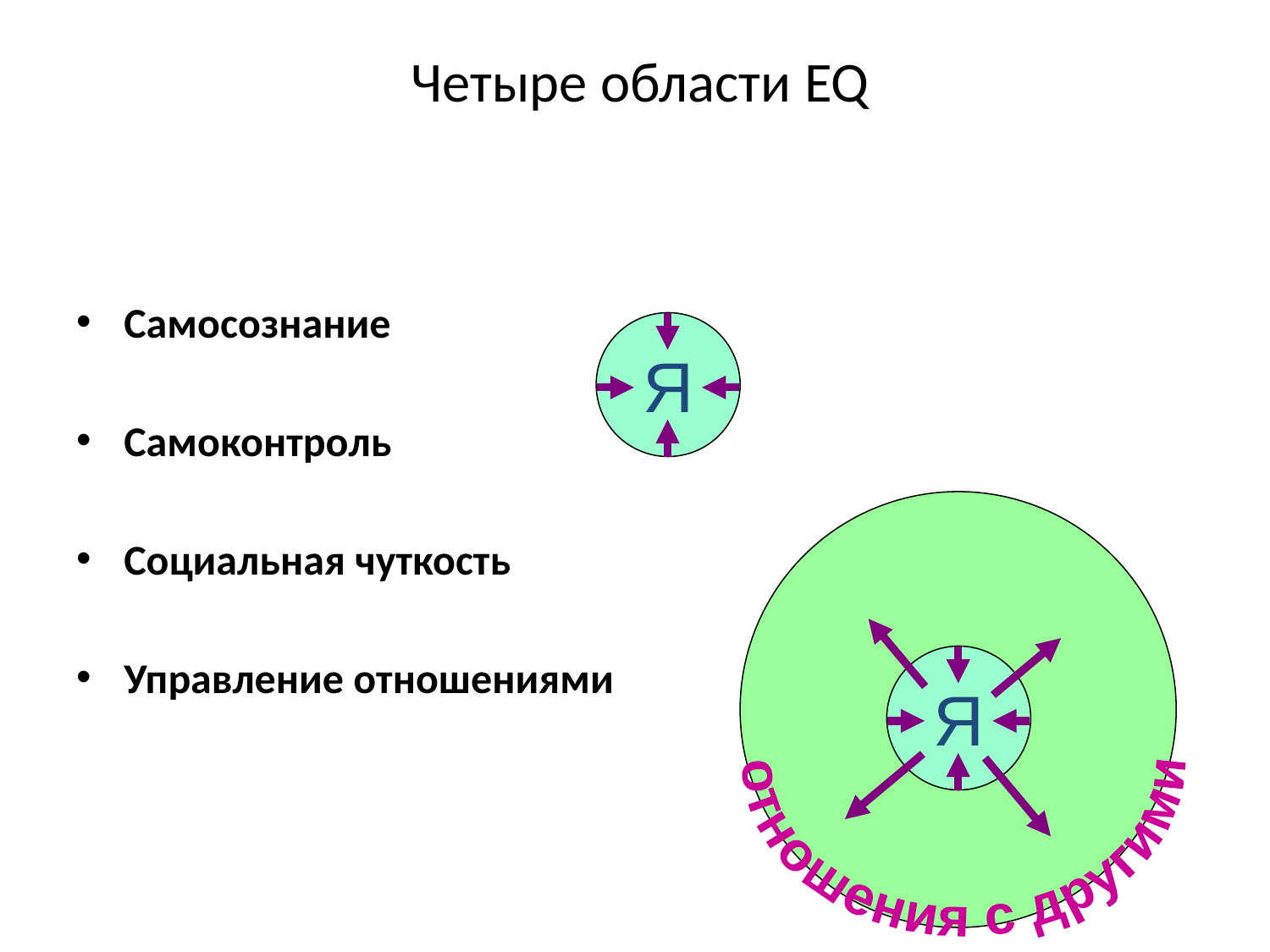

# Четыре области EQ
Самосознание

Самоконтроль

Социальная чуткость

Управление отношениями

Я

отношения с другими
Я